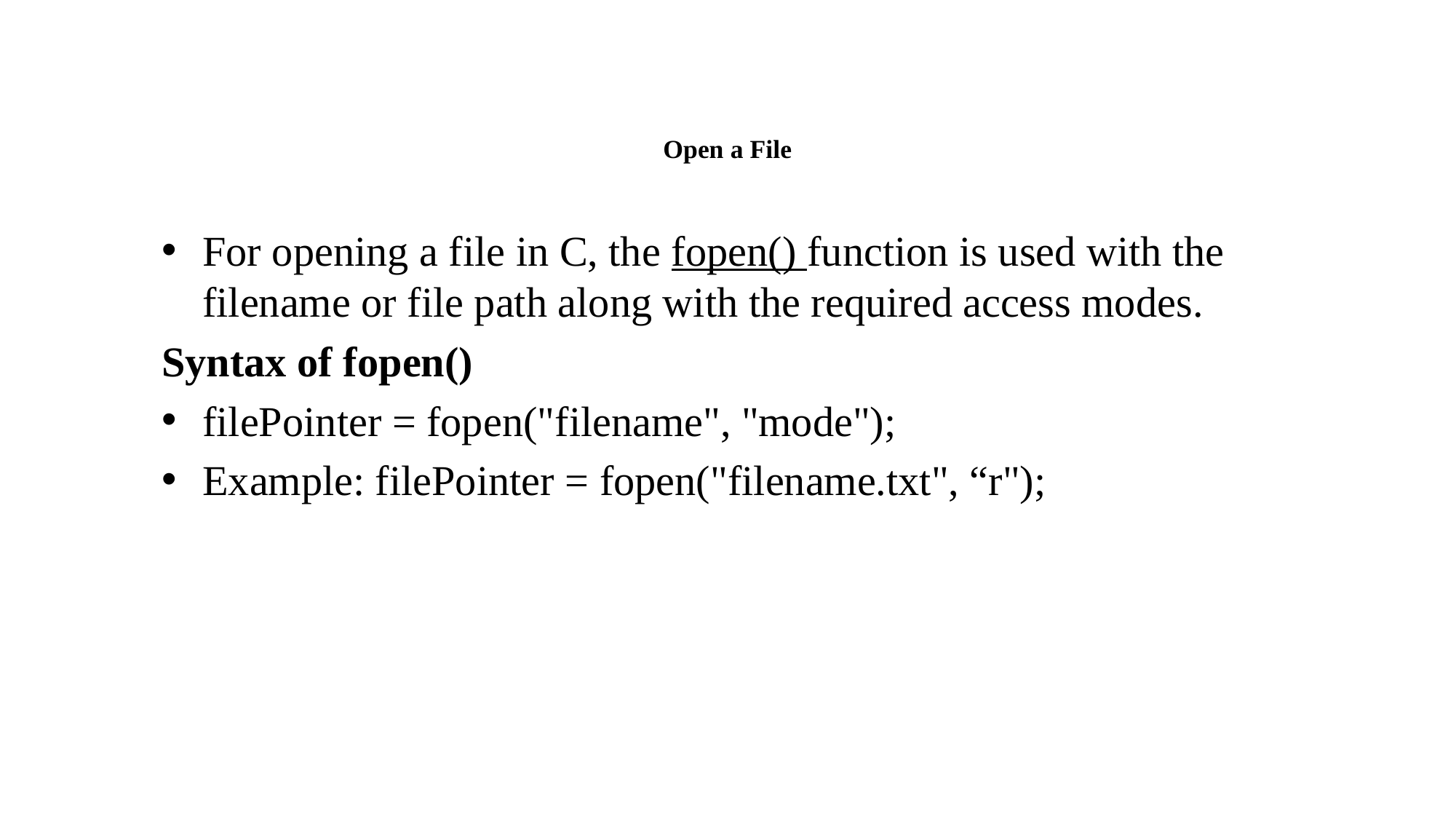

# Open a File
For opening a file in C, the fopen() function is used with the filename or file path along with the required access modes.
Syntax of fopen()
filePointer = fopen("filename", "mode");
Example: filePointer = fopen("filename.txt", “r");